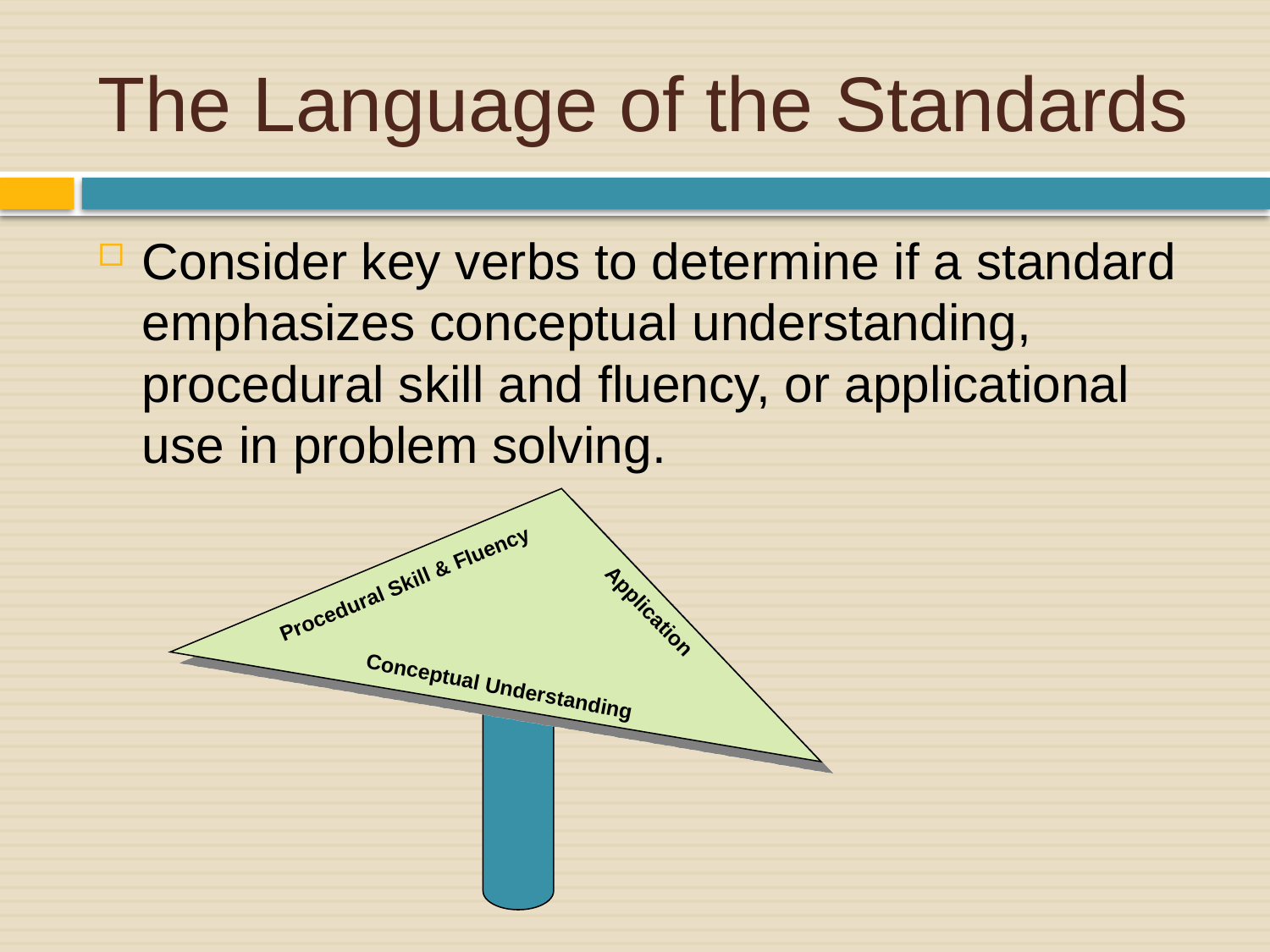

# The Language of the Standards
Consider key verbs to determine if a standard emphasizes conceptual understanding, procedural skill and fluency, or applicational use in problem solving.

Procedural Skill & Fluency
Application
Conceptual Understanding